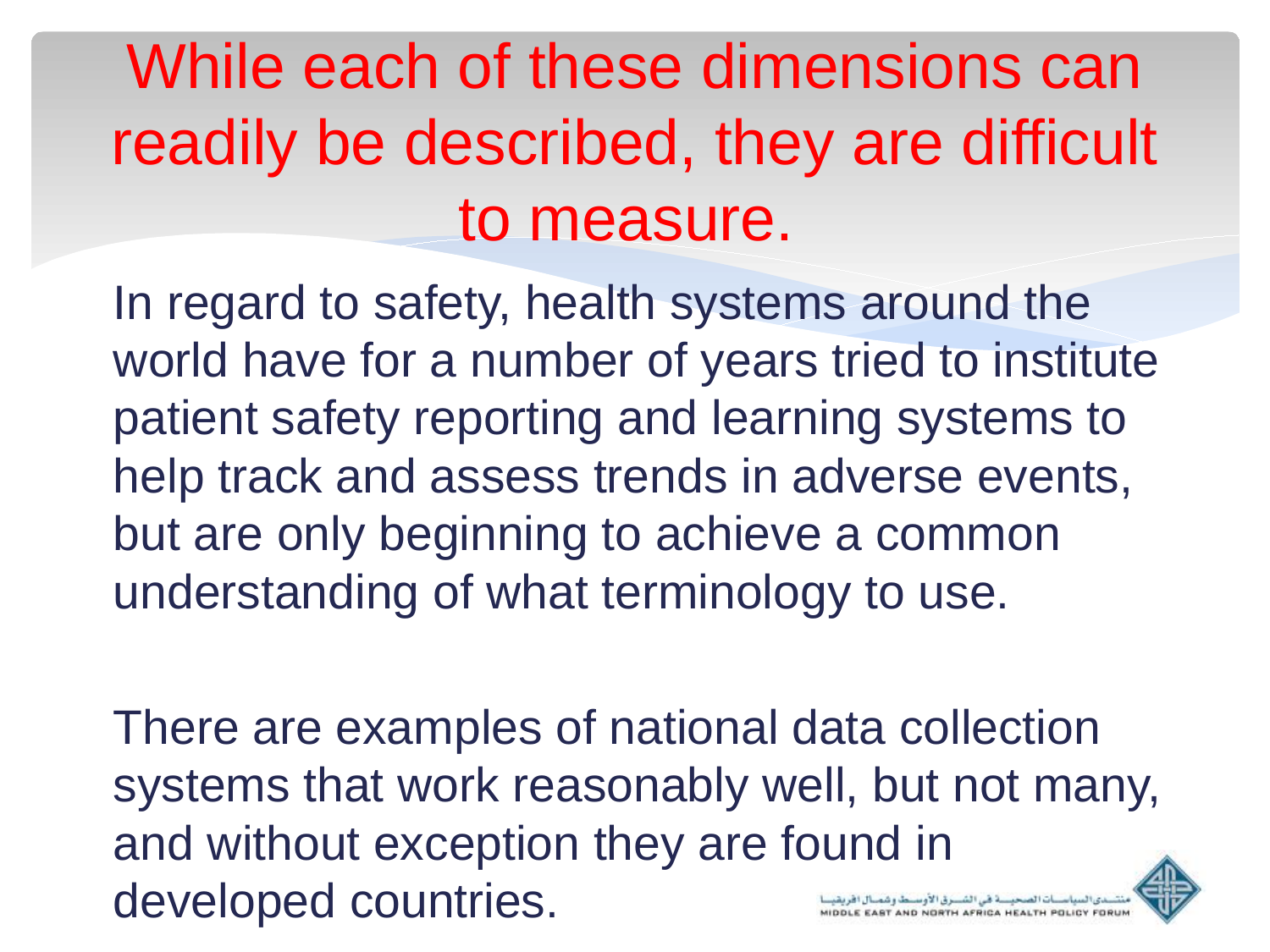

# While each of these dimensions can readily be described, they are difficult to measure.
In regard to safety, health systems around the world have for a number of years tried to institute patient safety reporting and learning systems to help track and assess trends in adverse events, but are only beginning to achieve a common understanding of what terminology to use.

There are examples of national data collection systems that work reasonably well, but not many, and without exception they are found in developed countries.